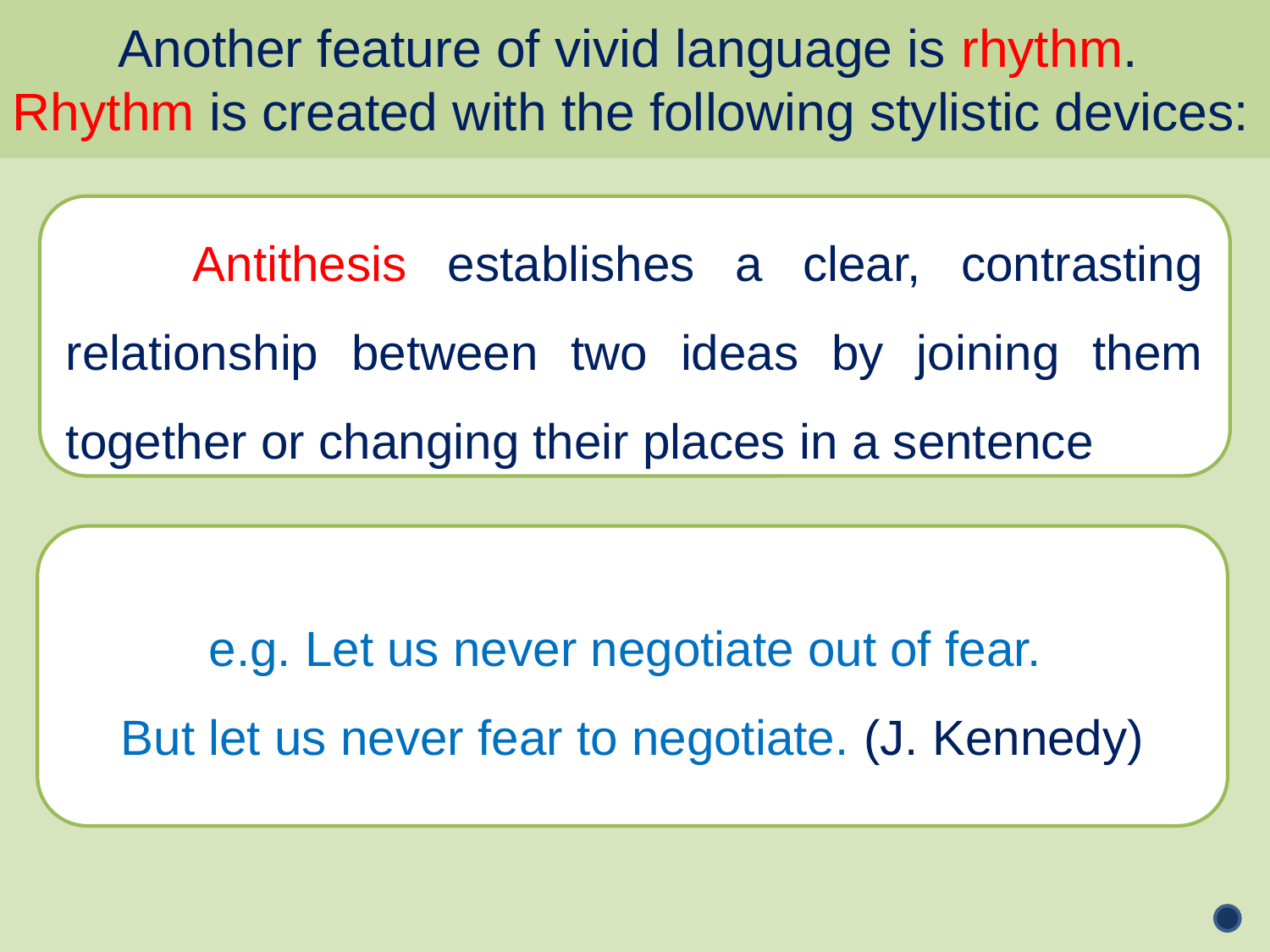

Another feature of vivid language is rhythm.
Rhythm is created with the following stylistic devices:
	Antithesis establishes a clear, contrasting relationship between two ideas by joining them together or changing their places in a sentence
e.g. Let us never negotiate out of fear.
But let us never fear to negotiate. (J. Kennedy)